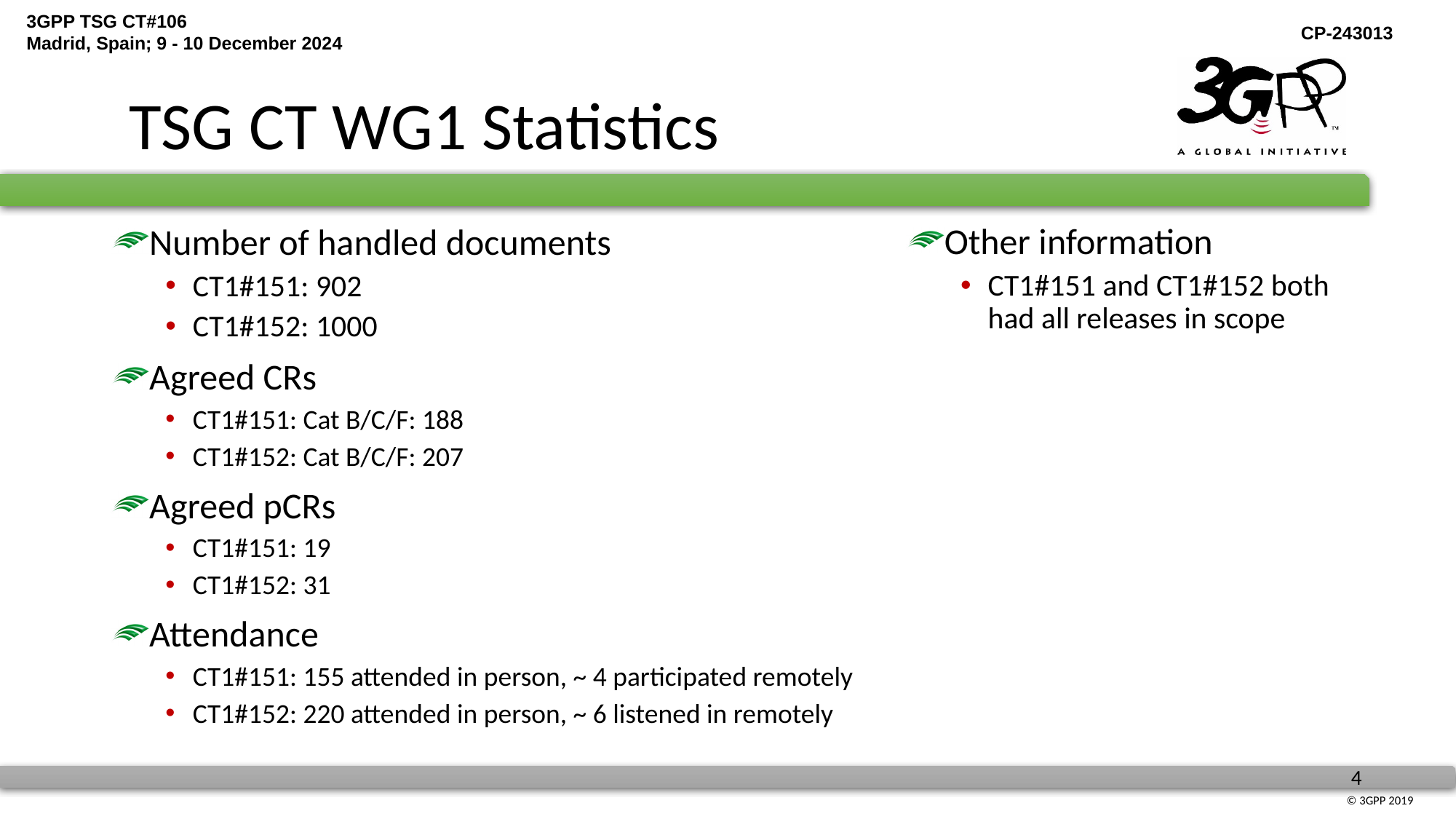

# TSG CT WG1 Statistics
Other information
CT1#151 and CT1#152 both had all releases in scope
Number of handled documents
CT1#151: 902
CT1#152: 1000
Agreed CRs
CT1#151: Cat B/C/F: 188
CT1#152: Cat B/C/F: 207
Agreed pCRs
CT1#151: 19
CT1#152: 31
Attendance
CT1#151: 155 attended in person, ~ 4 participated remotely
CT1#152: 220 attended in person, ~ 6 listened in remotely